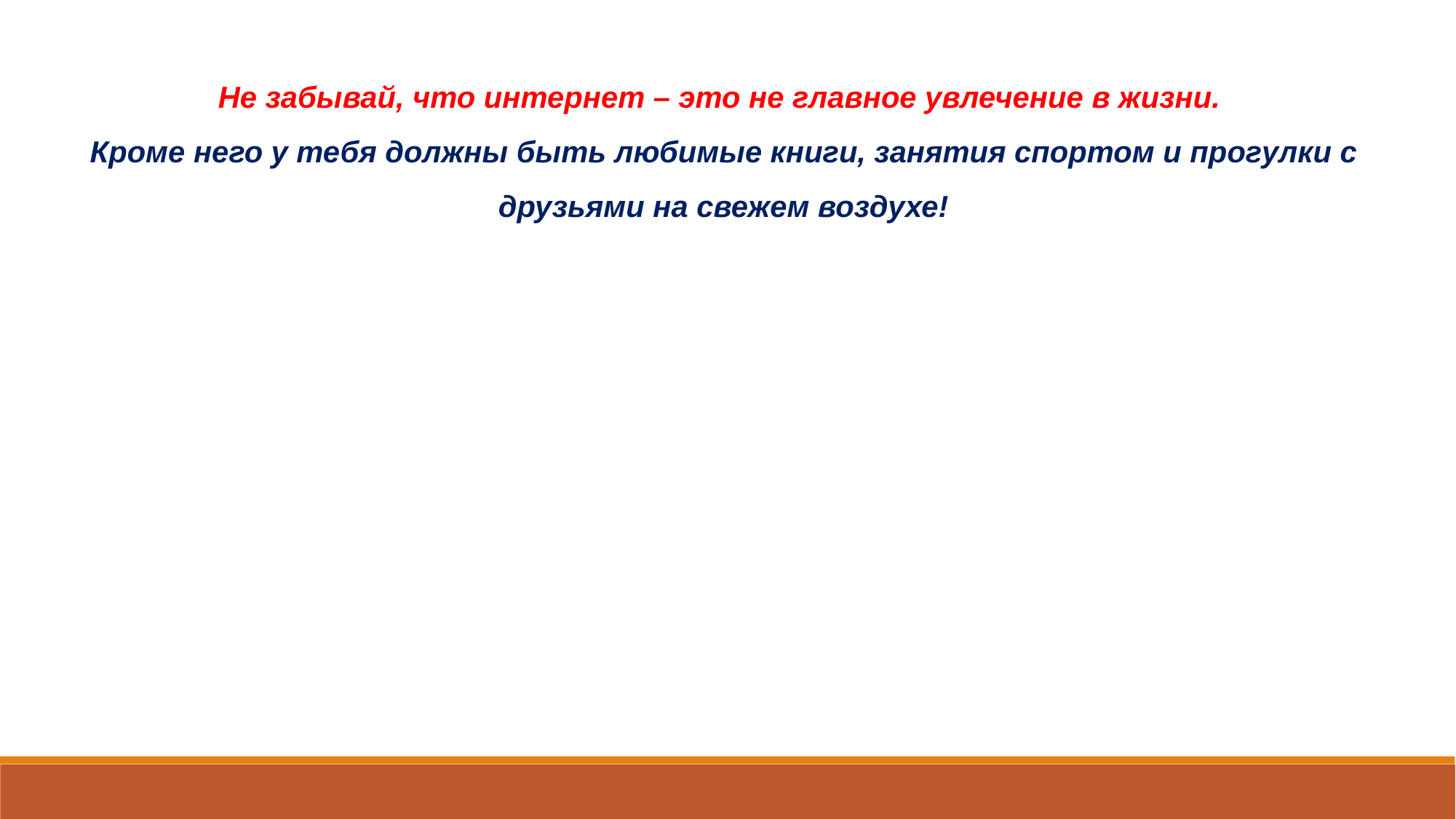

Не забывай, что интернет – это не главное увлечение в жизни.
Кроме него у тебя должны быть любимые книги, занятия спортом и прогулки с друзьями на свежем воздухе!